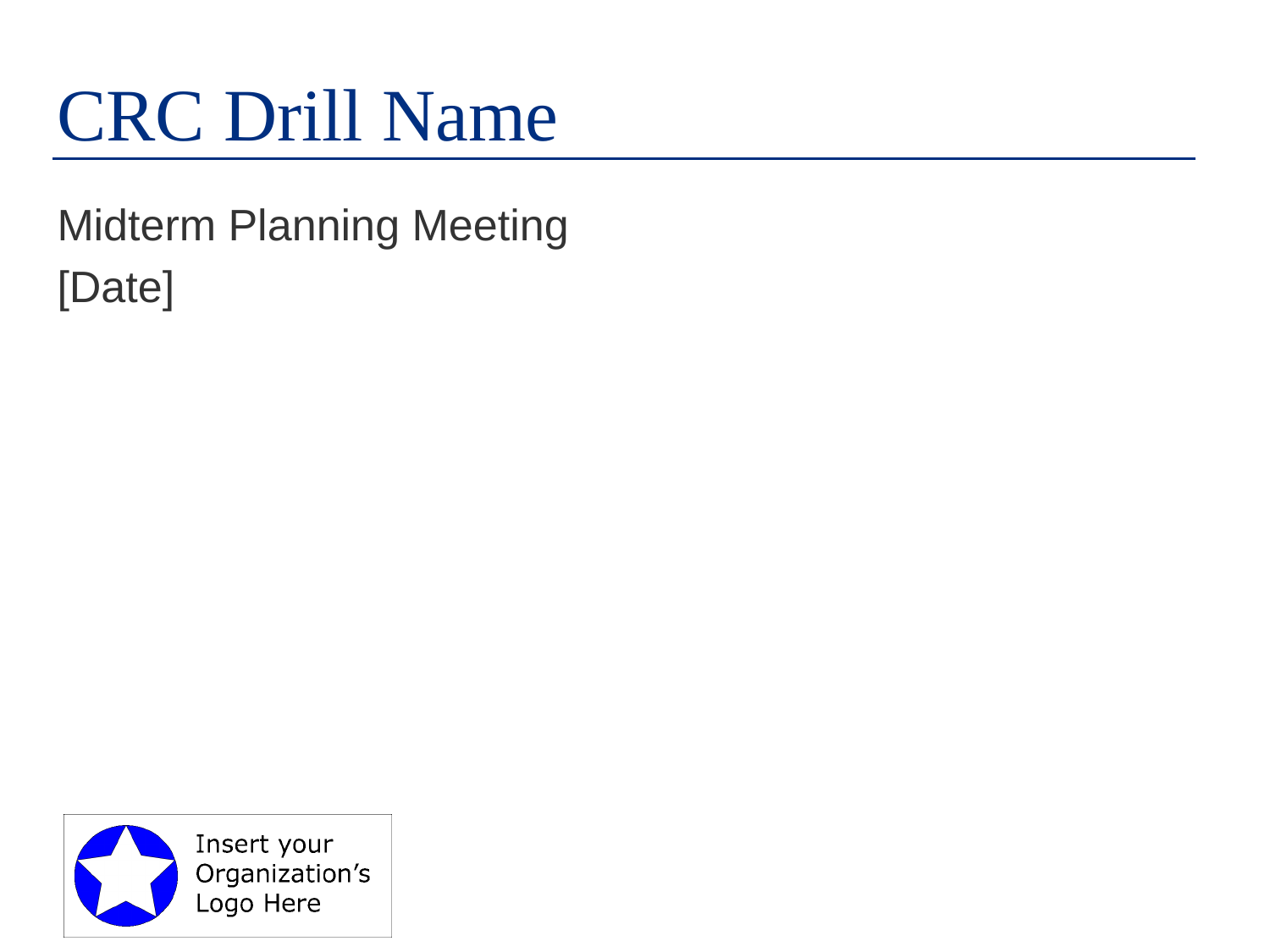

# CRC Drill Name
Midterm Planning Meeting
[Date]